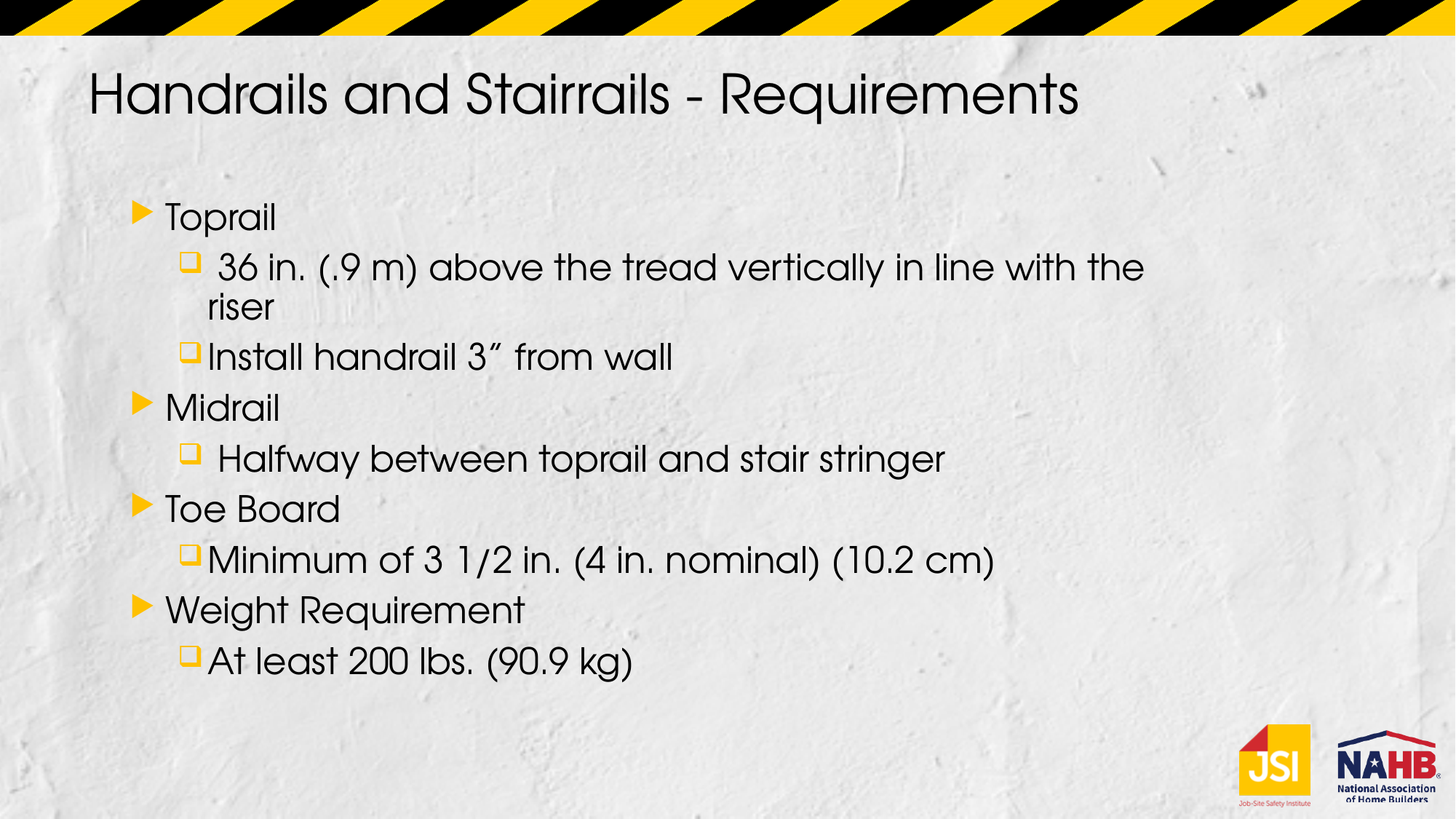

# Handrails and Stairrails - Requirements
Toprail
 36 in. (.9 m) above the tread vertically in line with the riser
Install handrail 3” from wall
Midrail
 Halfway between toprail and stair stringer
Toe Board
Minimum of 3 1/2 in. (4 in. nominal) (10.2 cm)
Weight Requirement
At least 200 lbs. (90.9 kg)